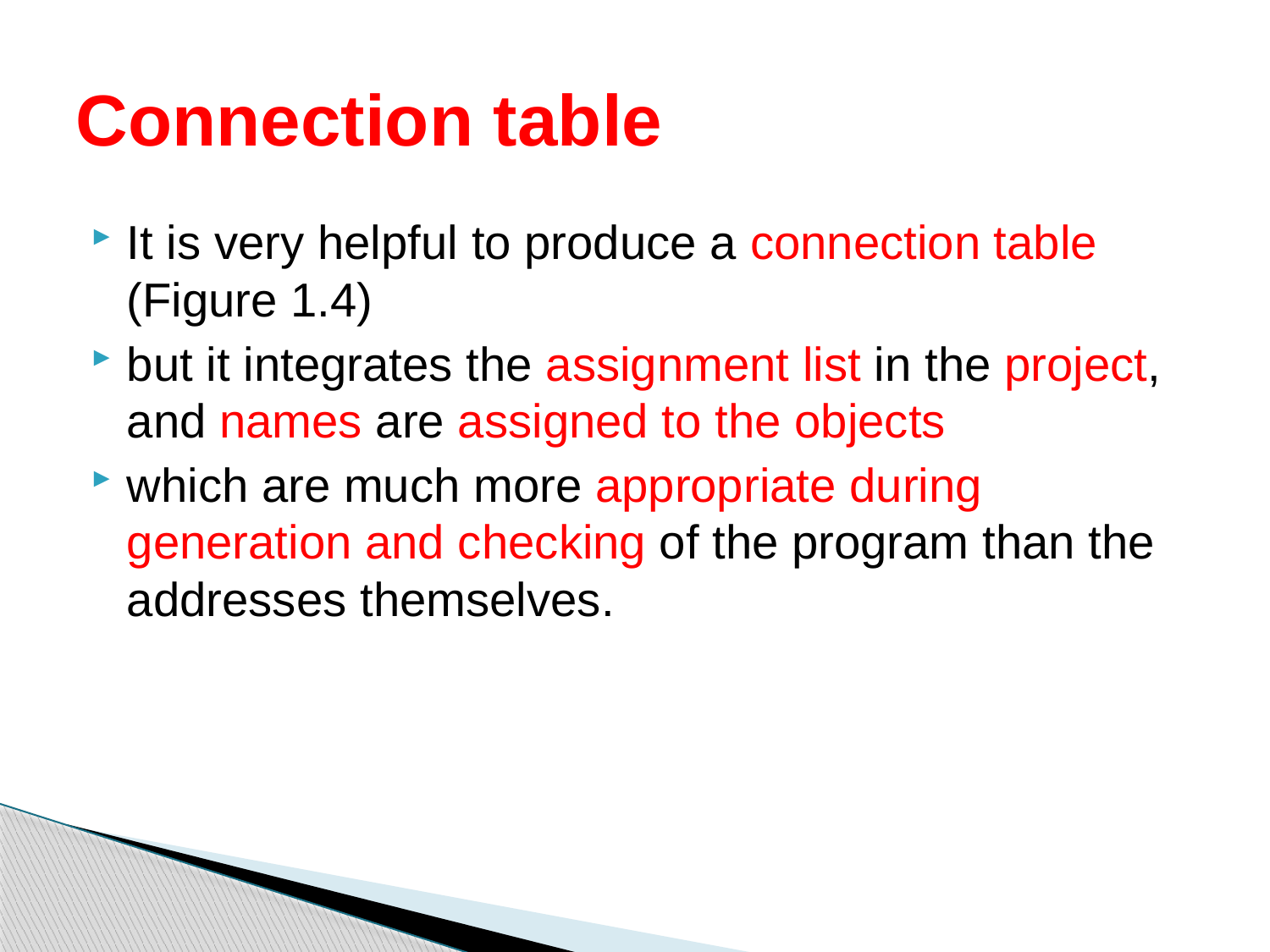

# Connection table
It is very helpful to produce a connection table (Figure 1.4)
but it integrates the assignment list in the project, and names are assigned to the objects
which are much more appropriate during generation and checking of the program than the addresses themselves.